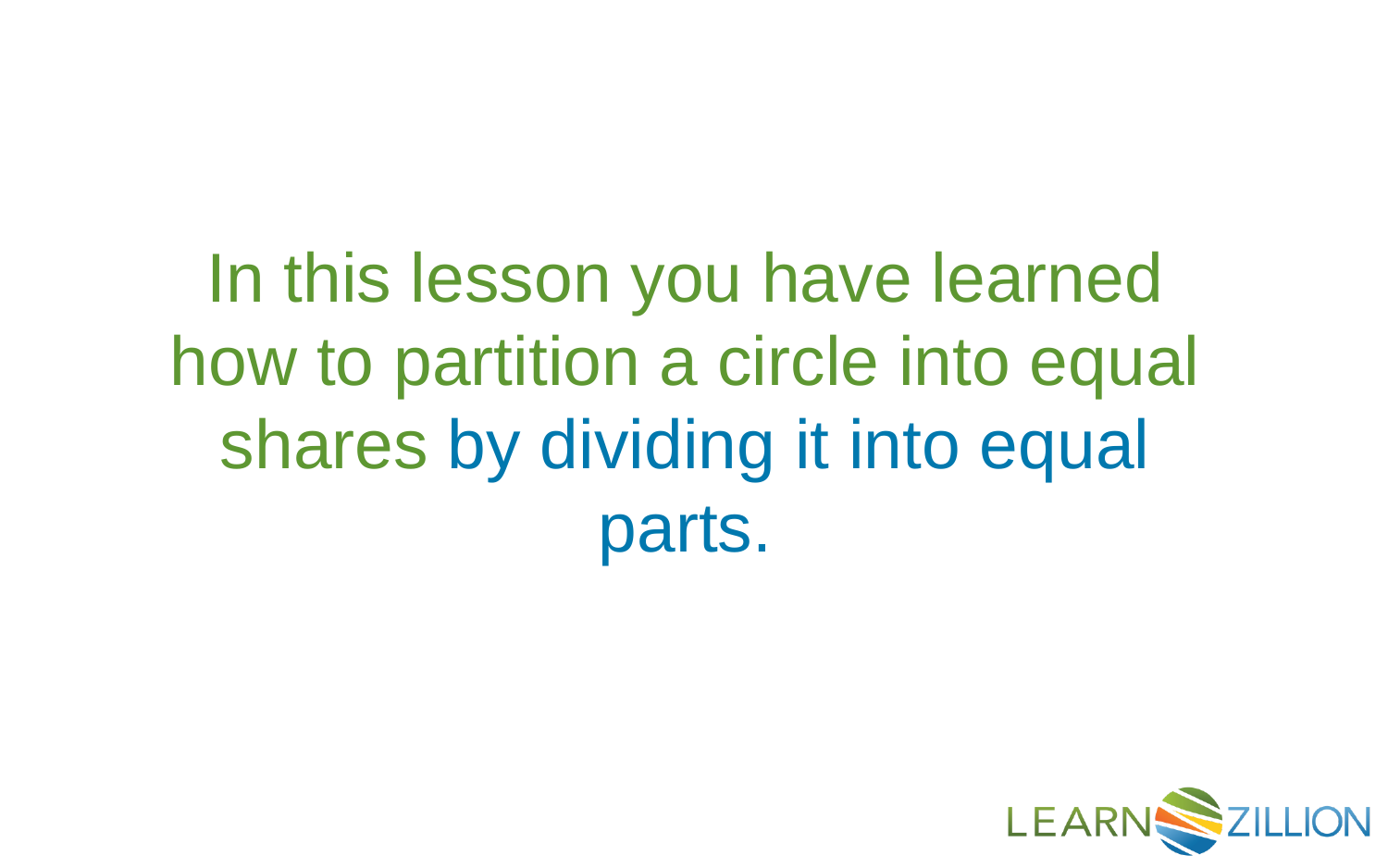

In this lesson you have learned how to partition a circle into equal shares by dividing it into equal parts.